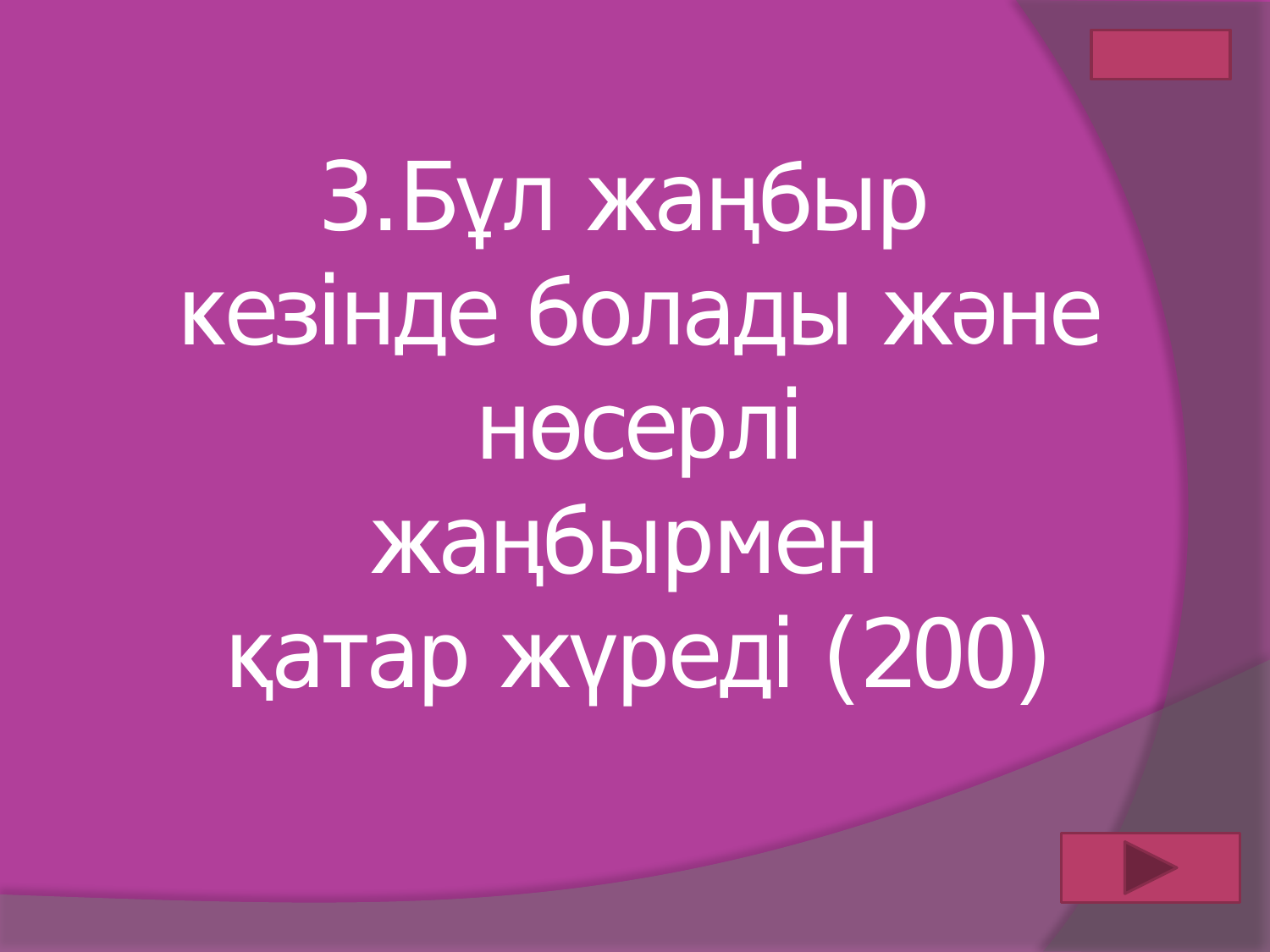

3.Бұл жаңбыр
кезінде болады және
 нөсерлі
жаңбырмен
қатар жүреді (200)